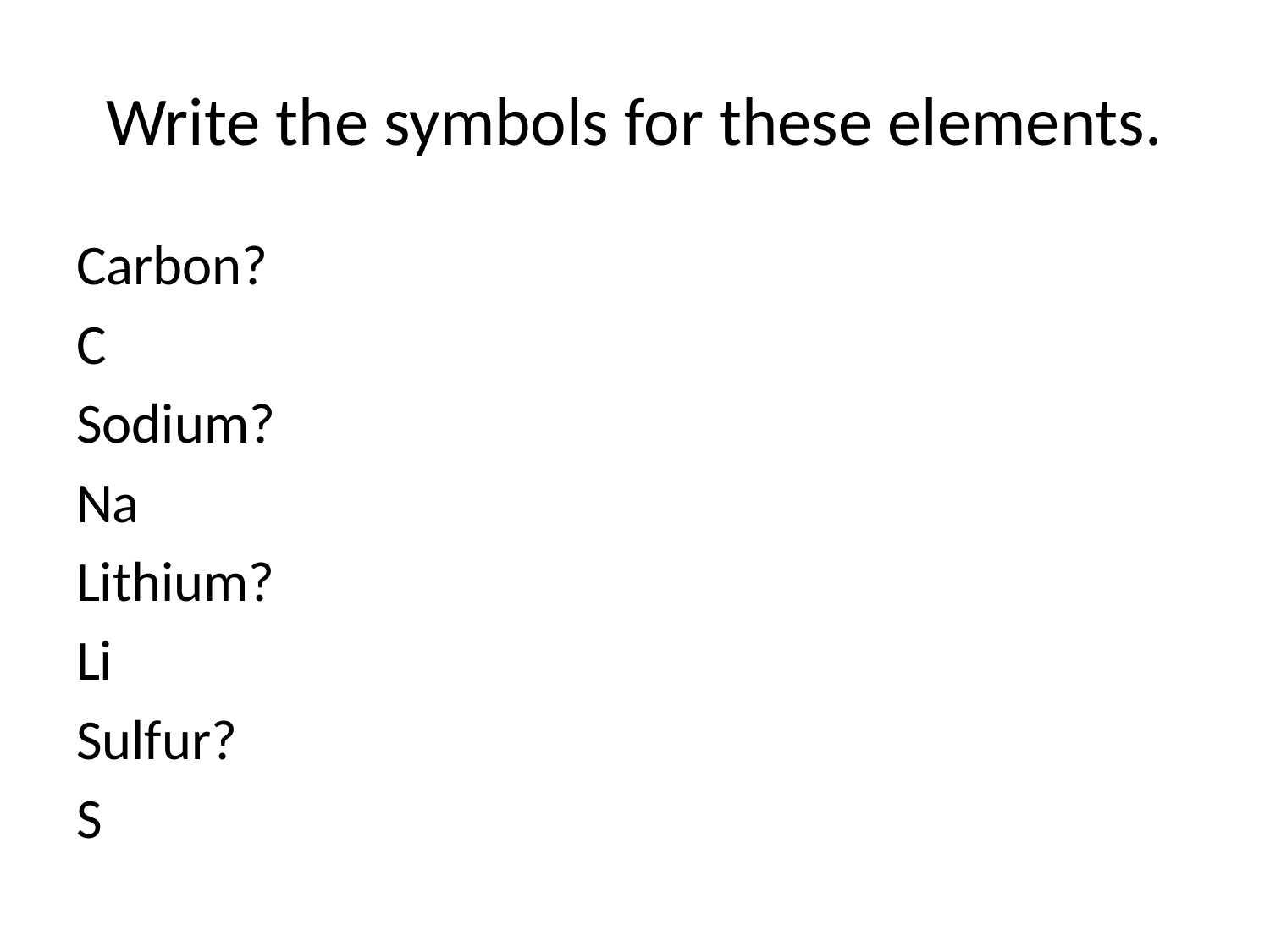

# Write the symbols for these elements.
Carbon?
C
Sodium?
Na
Lithium?
Li
Sulfur?
S